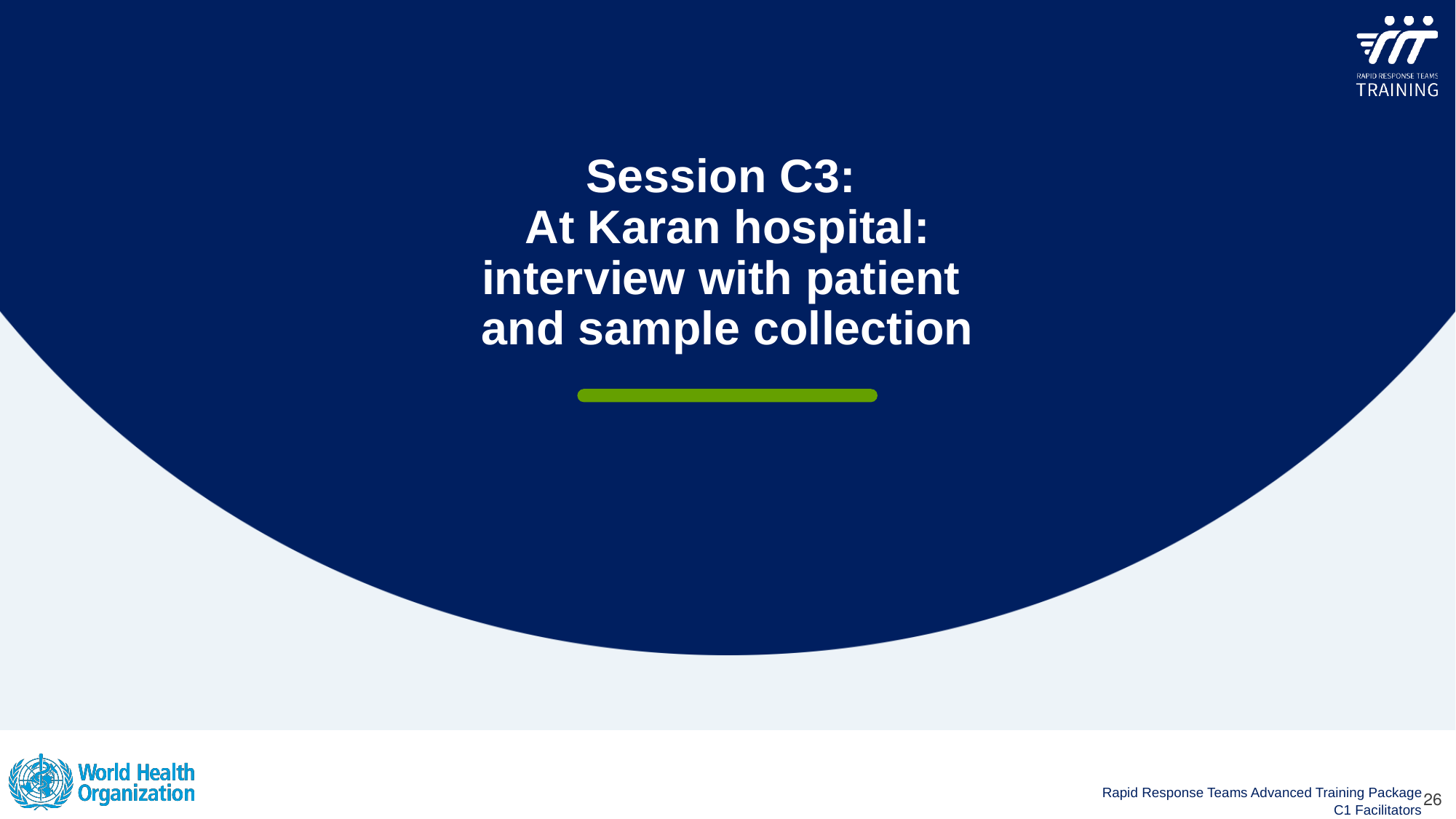

Session C3:
At Karan hospital: interview with patient
and sample collection